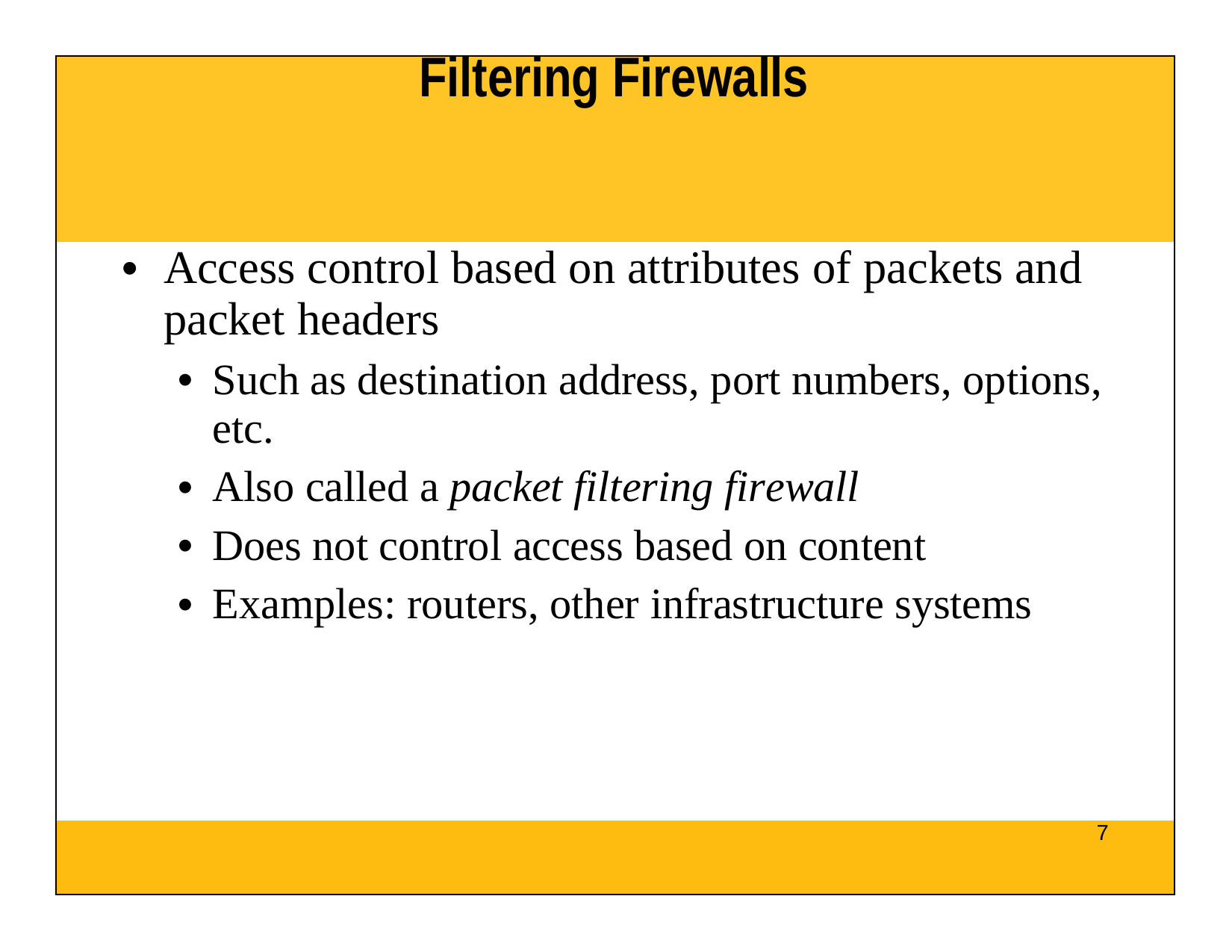

| Filtering Firewalls |
| --- |
| Access control based on attributes of packets and packet headers Such as destination address, port numbers, options, etc. Also called a packet filtering firewall Does not control access based on content Examples: routers, other infrastructure systems |
| 7 |